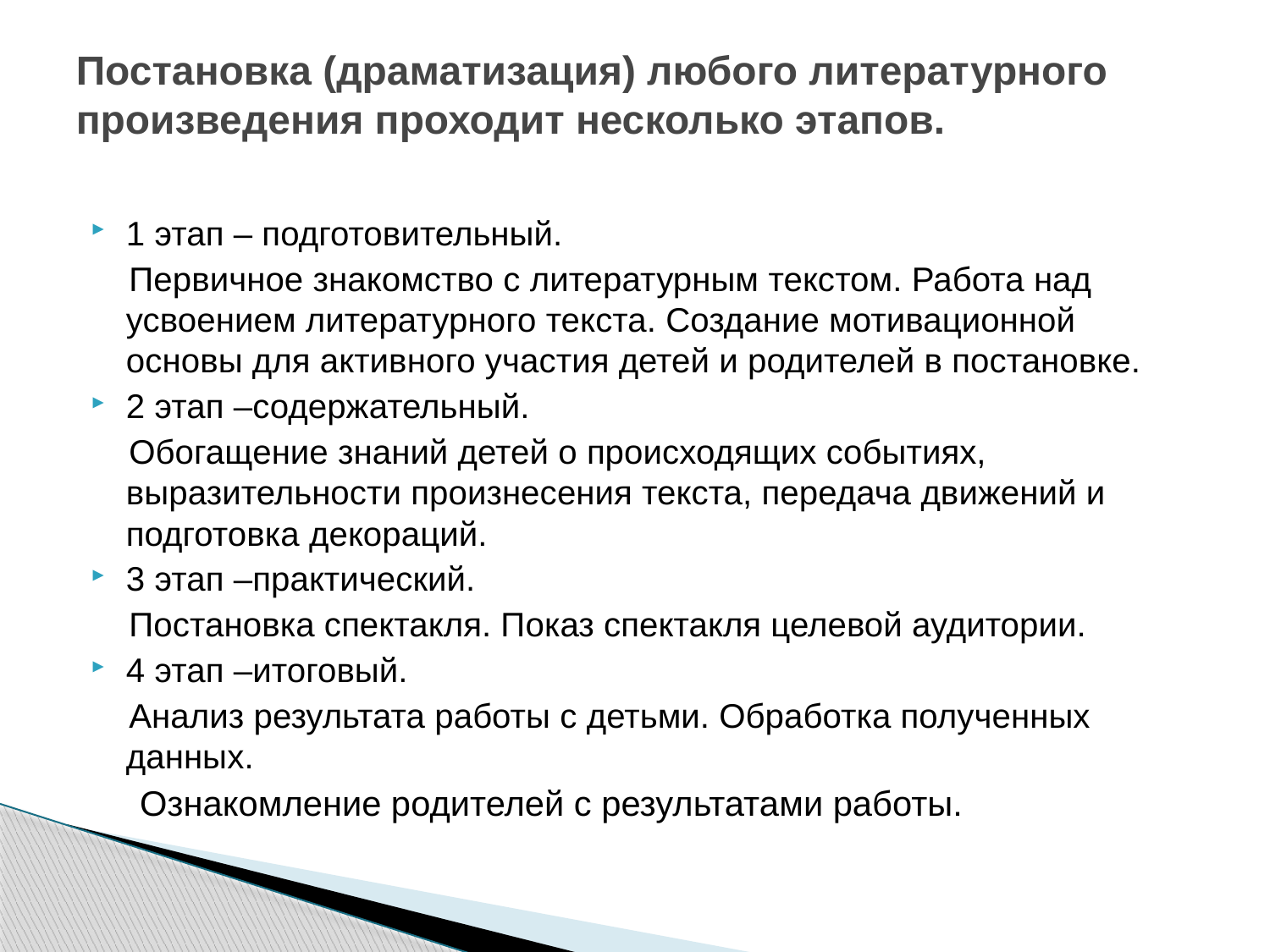

# Постановка (драматизация) любого литературного произведения проходит несколько этапов.
1 этап – подготовительный.
    Первичное знакомство с литературным текстом. Работа над усвоением литературного текста. Создание мотивационной основы для активного участия детей и родителей в постановке.
2 этап –содержательный.
    Обогащение знаний детей о происходящих событиях, выразительности произнесения текста, передача движений и подготовка декораций.
3 этап –практический.
    Постановка спектакля. Показ спектакля целевой аудитории.
4 этап –итоговый.
    Анализ результата работы с детьми. Обработка полученных данных.
     Ознакомление родителей с результатами работы.